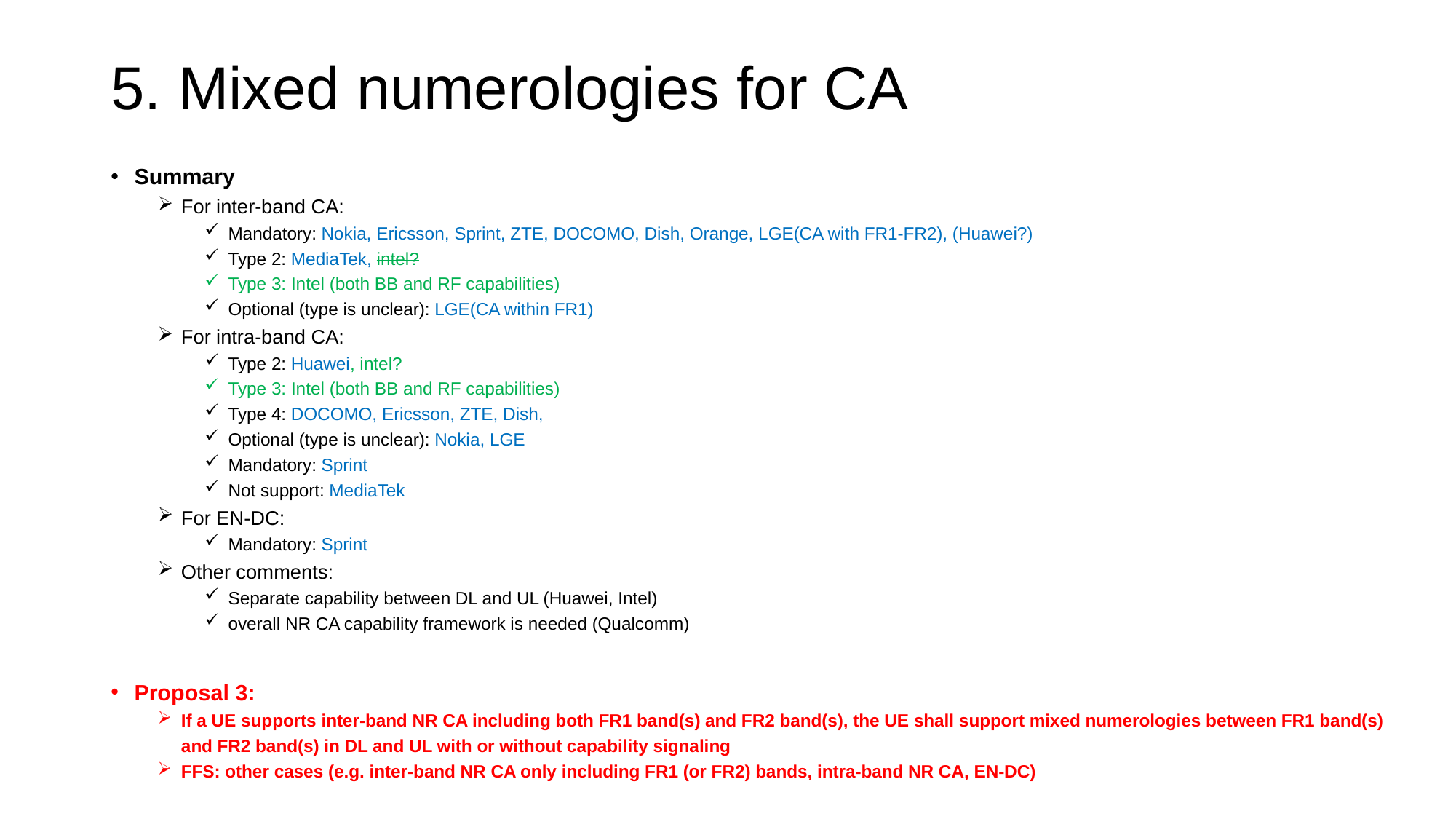

# 5. Mixed numerologies for CA
Summary
For inter-band CA:
Mandatory: Nokia, Ericsson, Sprint, ZTE, DOCOMO, Dish, Orange, LGE(CA with FR1-FR2), (Huawei?)
Type 2: MediaTek, intel?
Type 3: Intel (both BB and RF capabilities)
Optional (type is unclear): LGE(CA within FR1)
For intra-band CA:
Type 2: Huawei, intel?
Type 3: Intel (both BB and RF capabilities)
Type 4: DOCOMO, Ericsson, ZTE, Dish,
Optional (type is unclear): Nokia, LGE
Mandatory: Sprint
Not support: MediaTek
For EN-DC:
Mandatory: Sprint
Other comments:
Separate capability between DL and UL (Huawei, Intel)
overall NR CA capability framework is needed (Qualcomm)

Proposal 3:
If a UE supports inter-band NR CA including both FR1 band(s) and FR2 band(s), the UE shall support mixed numerologies between FR1 band(s) and FR2 band(s) in DL and UL with or without capability signaling
FFS: other cases (e.g. inter-band NR CA only including FR1 (or FR2) bands, intra-band NR CA, EN-DC)